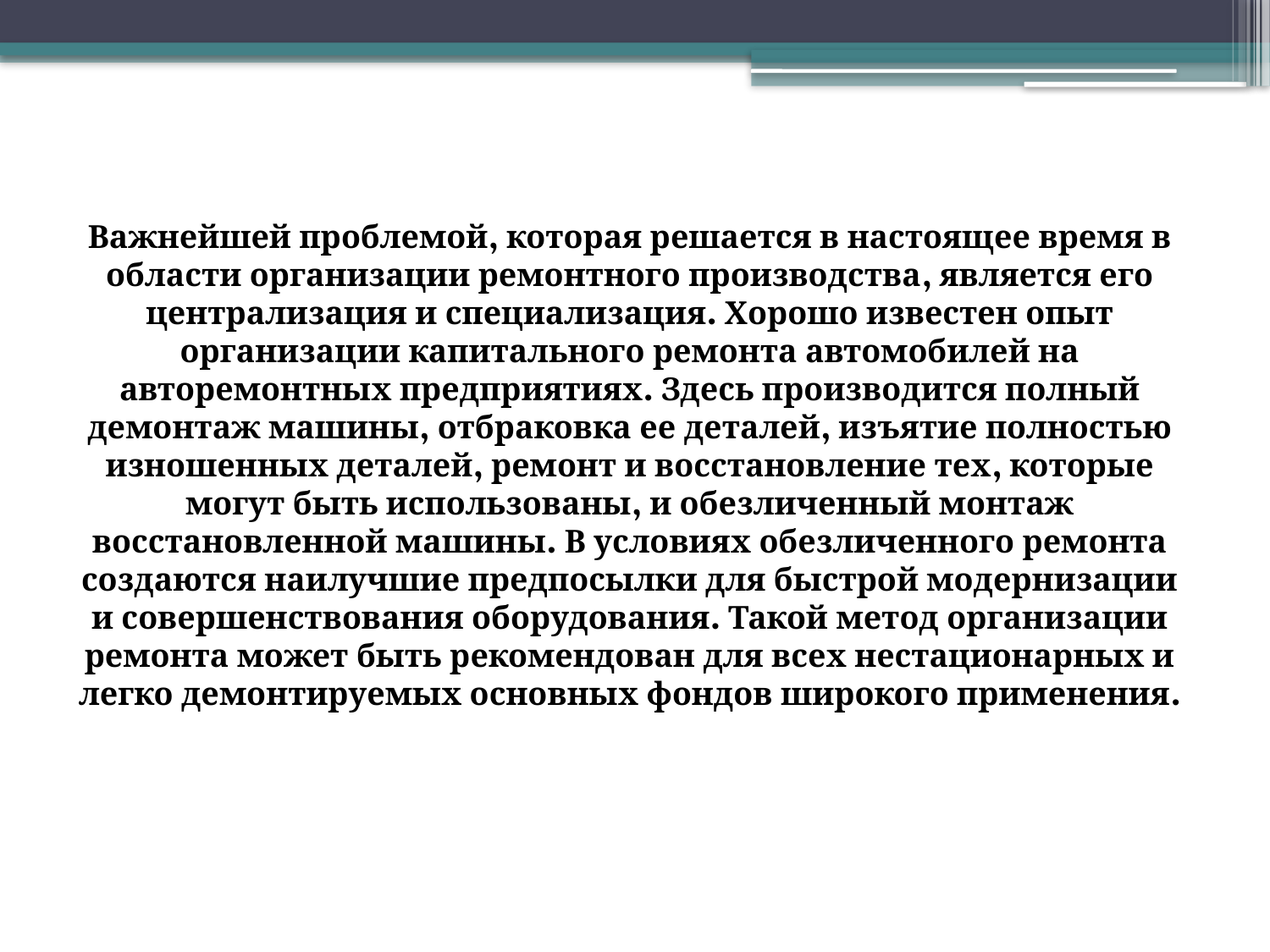

Важнейшей проблемой, которая решается в настоящее время в области организации ремонтного производства, является его централизация и специализация. Хорошо известен опыт организации капитального ремонта автомобилей на авторемонтных предприятиях. Здесь производится полный демонтаж машины, отбраковка ее деталей, изъятие полностью изношенных деталей, ремонт и восстановление тех, которые могут быть использованы, и обезличенный монтаж восстановленной машины. В условиях обезличенного ремонта создаются наилучшие предпосылки для быстрой модернизации и совершенствования оборудования. Такой метод организации ремонта может быть рекомендован для всех нестационарных и легко демонтируемых основных фондов широкого применения.